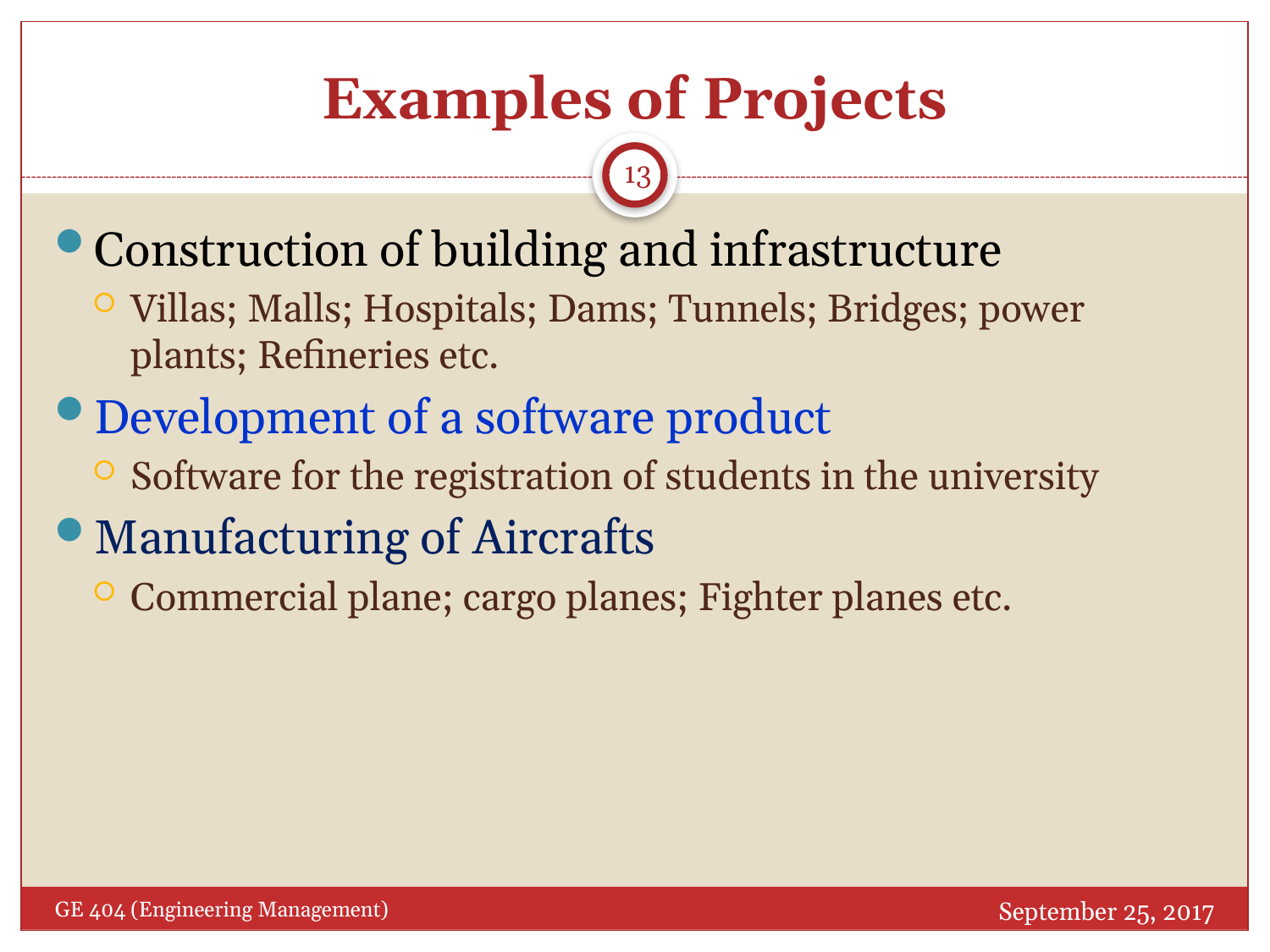

# Examples of Projects
13
Construction of building and infrastructure
Villas; Malls; Hospitals; Dams; Tunnels; Bridges; power plants; Refineries etc.
Development of a software product
Software for the registration of students in the university
Manufacturing of Aircrafts
Commercial plane; cargo planes; Fighter planes etc.

September 25, 2017
GE 404 (Engineering Management)